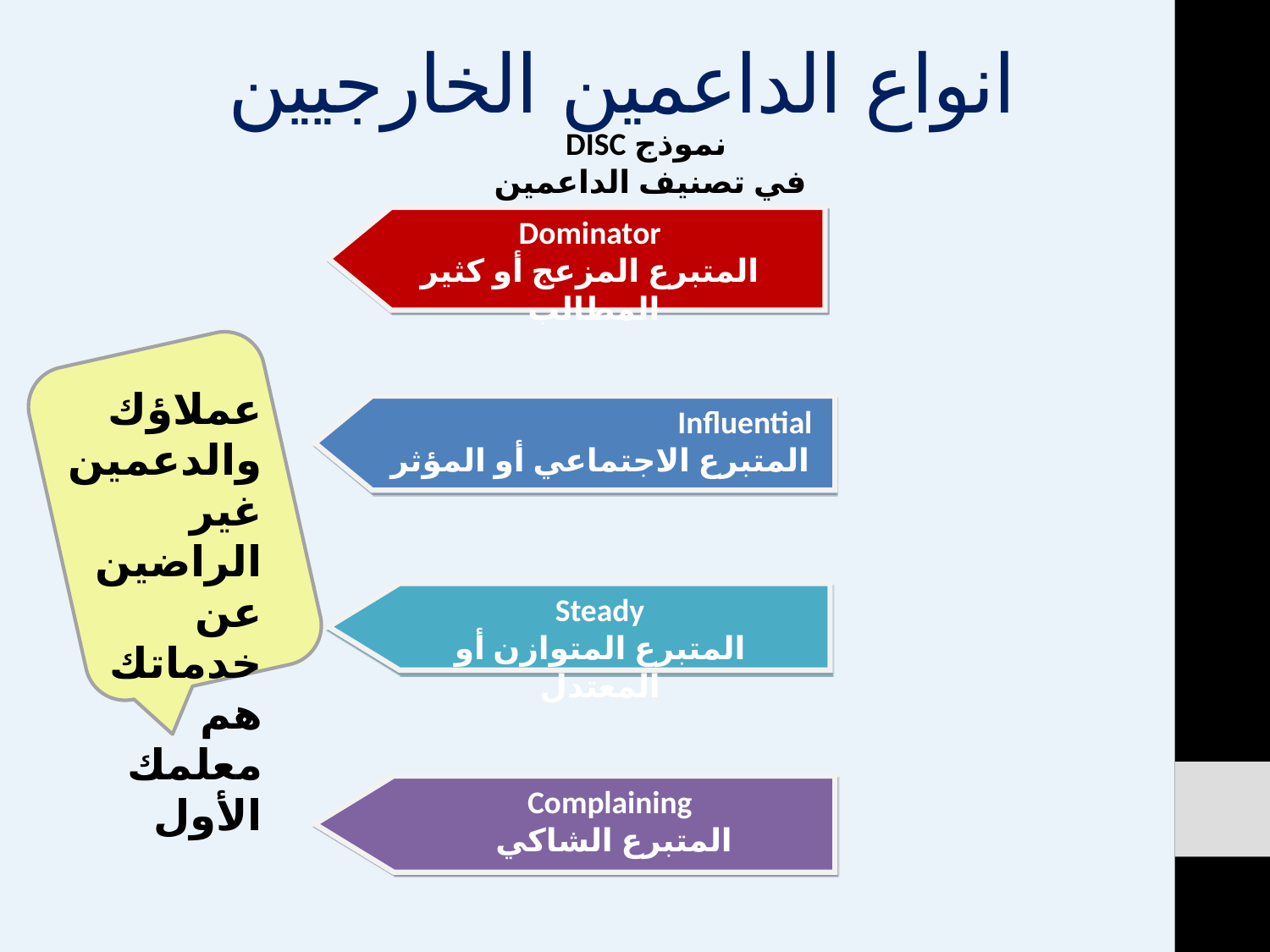

# انواع الداعمين الخارجيين
نموذج DISC
في تصنيف الداعمين
Dominator
المتبرع المزعج أو كثير المطالب

عملاؤك والدعمين غير الراضين عن خدماتك هم معلمك الأول

	Influential
المتبرع الاجتماعي أو المؤثر

Steady
المتبرع المتوازن أو المعتدل

Complaining
المتبرع الشاكي